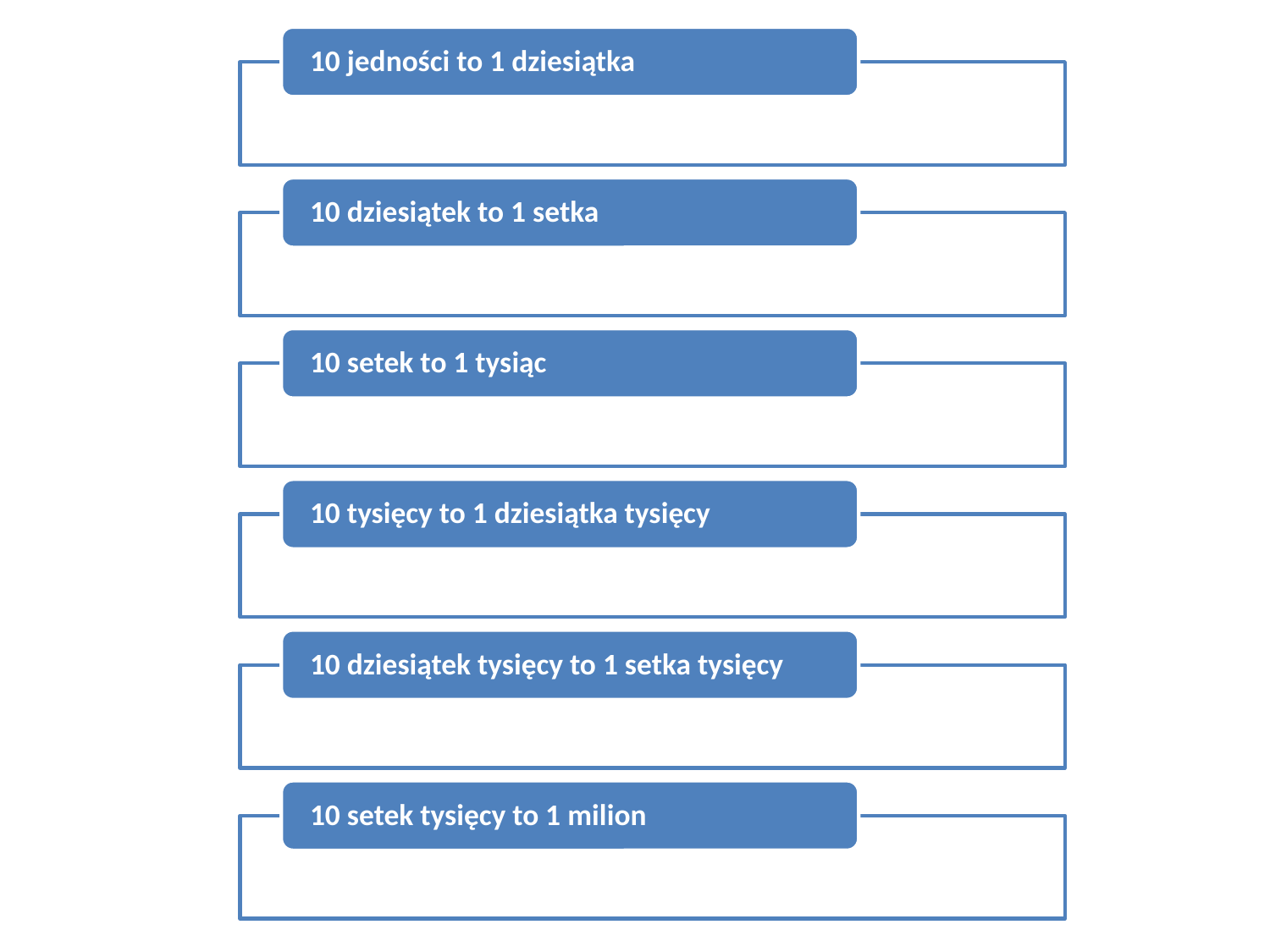

10 jedności to 1 dziesiątka
10 dziesiątek to 1 setka
10 setek to 1 tysiąc
10 tysięcy to 1 dziesiątka tysięcy
10 dziesiątek tysięcy to 1 setka tysięcy
10 setek tysięcy to 1 milion